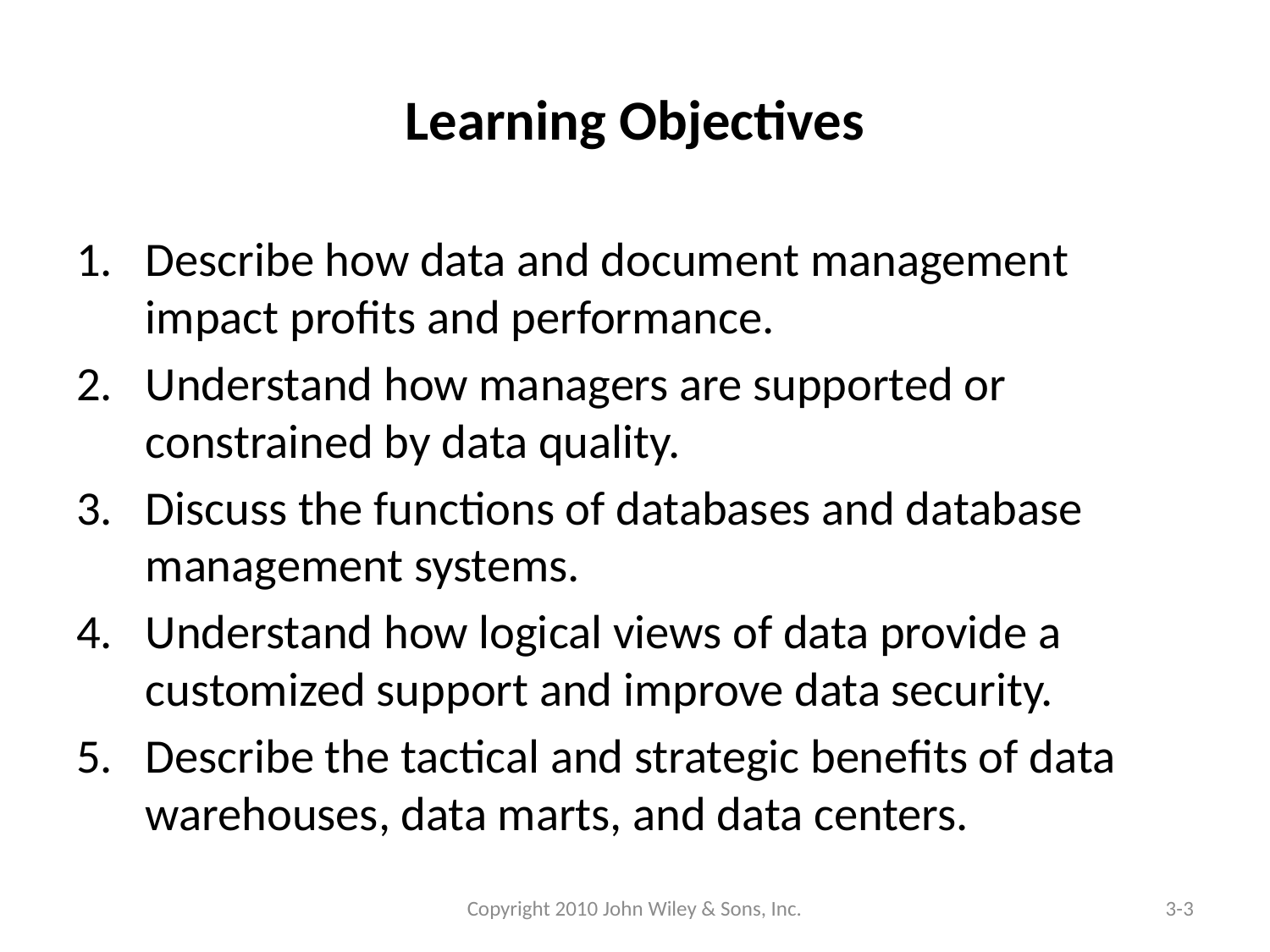

# Learning Objectives
Describe how data and document management impact profits and performance.
Understand how managers are supported or constrained by data quality.
Discuss the functions of databases and database management systems.
Understand how logical views of data provide a customized support and improve data security.
Describe the tactical and strategic benefits of data warehouses, data marts, and data centers.

Copyright 2010 John Wiley & Sons, Inc.
3-3